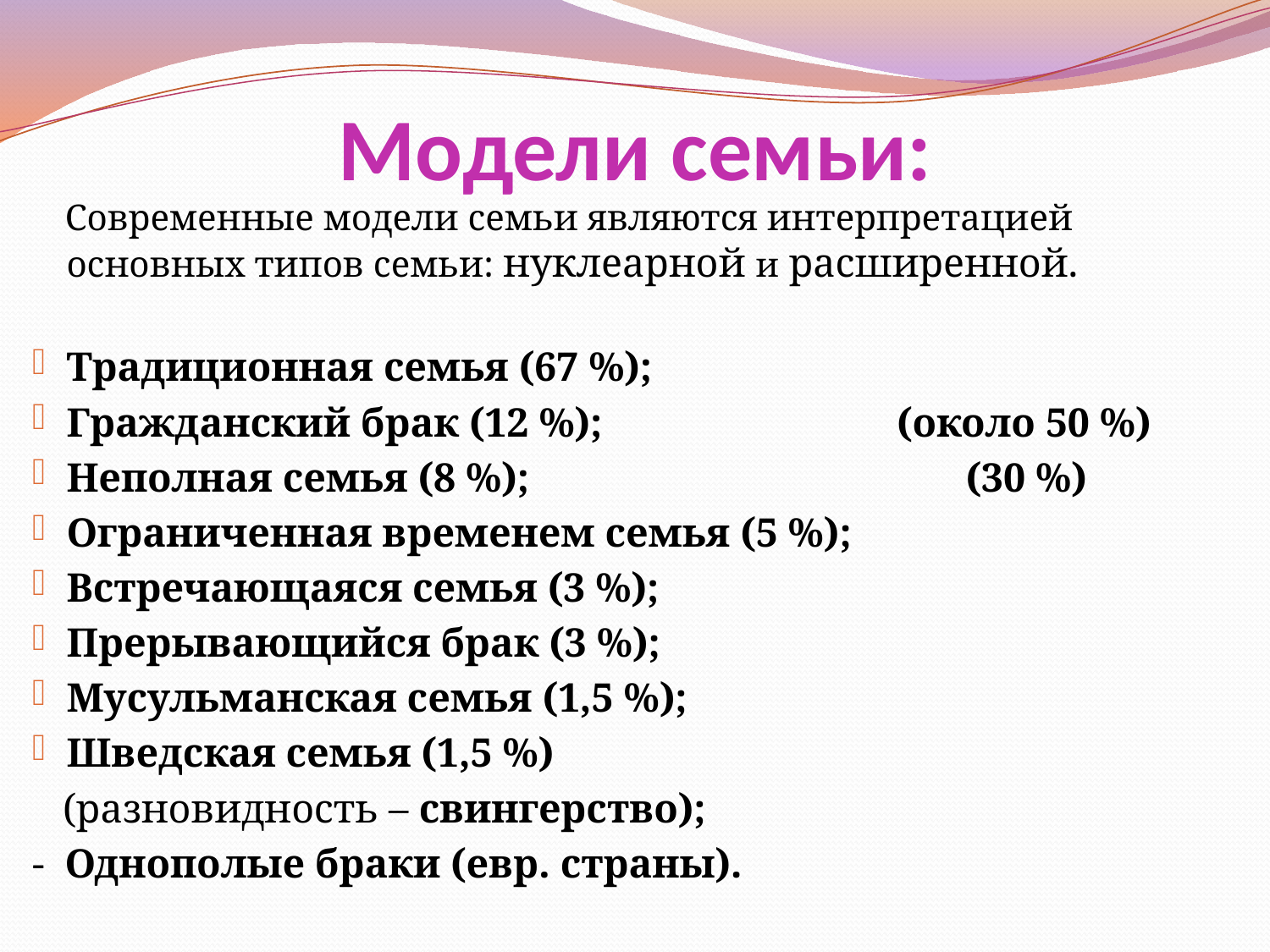

# Модели семьи:
     Современные модели семьи являются интерпретацией основных типов семьи: нуклеарной и расширенной.

Традиционная семья (67 %);
Гражданский брак (12 %);                             (около 50 %)
Неполная семья (8 %);                                           (30 %)
Ограниченная временем семья (5 %);
Встречающаяся семья (3 %);
Прерывающийся брак (3 %);
Мусульманская семья (1,5 %);
Шведская семья (1,5 %)
   (разновидность – свингерство);
-  Однополые браки (евр. страны).